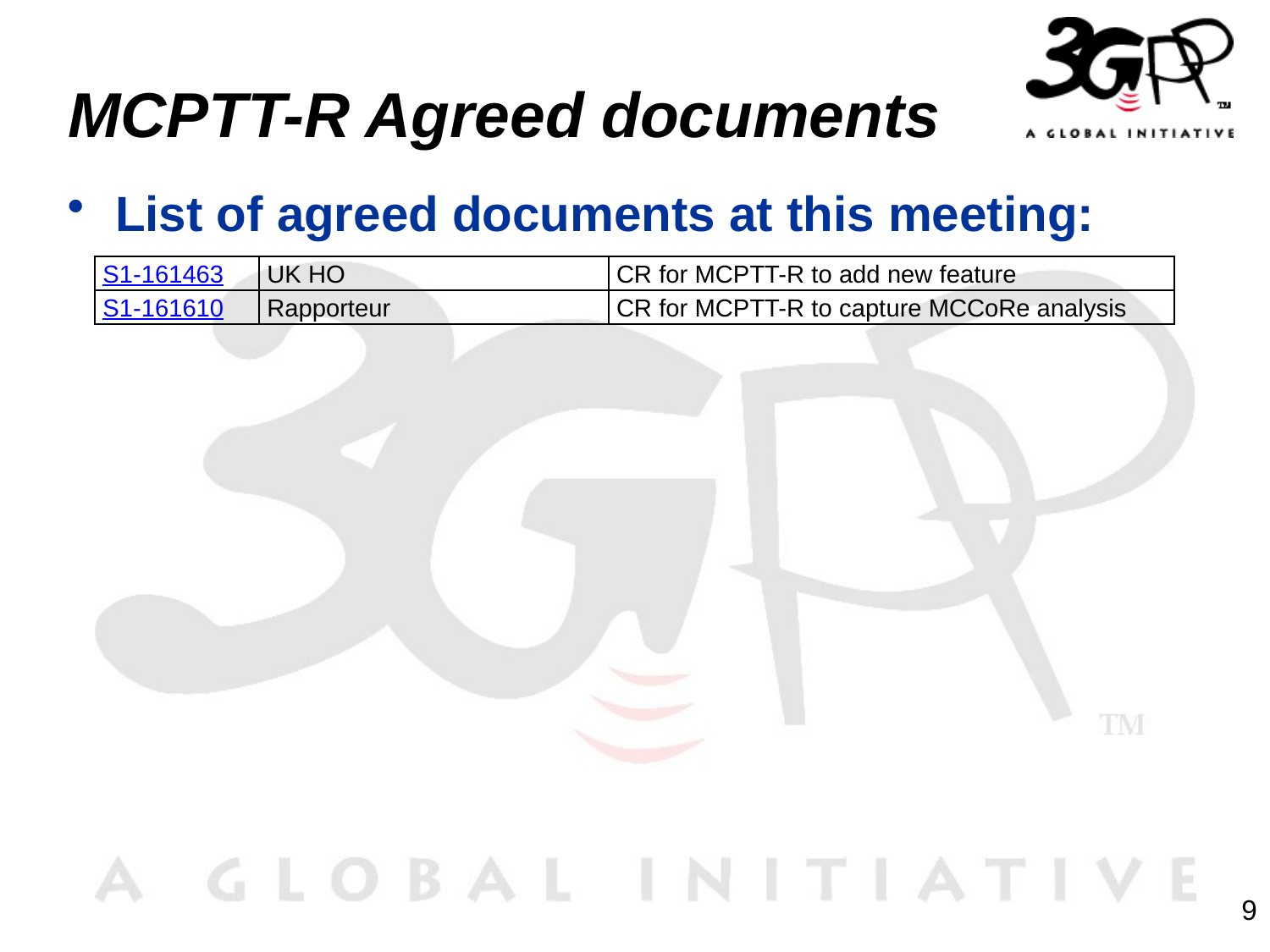

# MCPTT-R Agreed documents
List of agreed documents at this meeting:

| S1-161463 | UK HO | CR for MCPTT-R to add new feature |
| --- | --- | --- |
| S1-161610 | Rapporteur | CR for MCPTT-R to capture MCCoRe analysis |
9